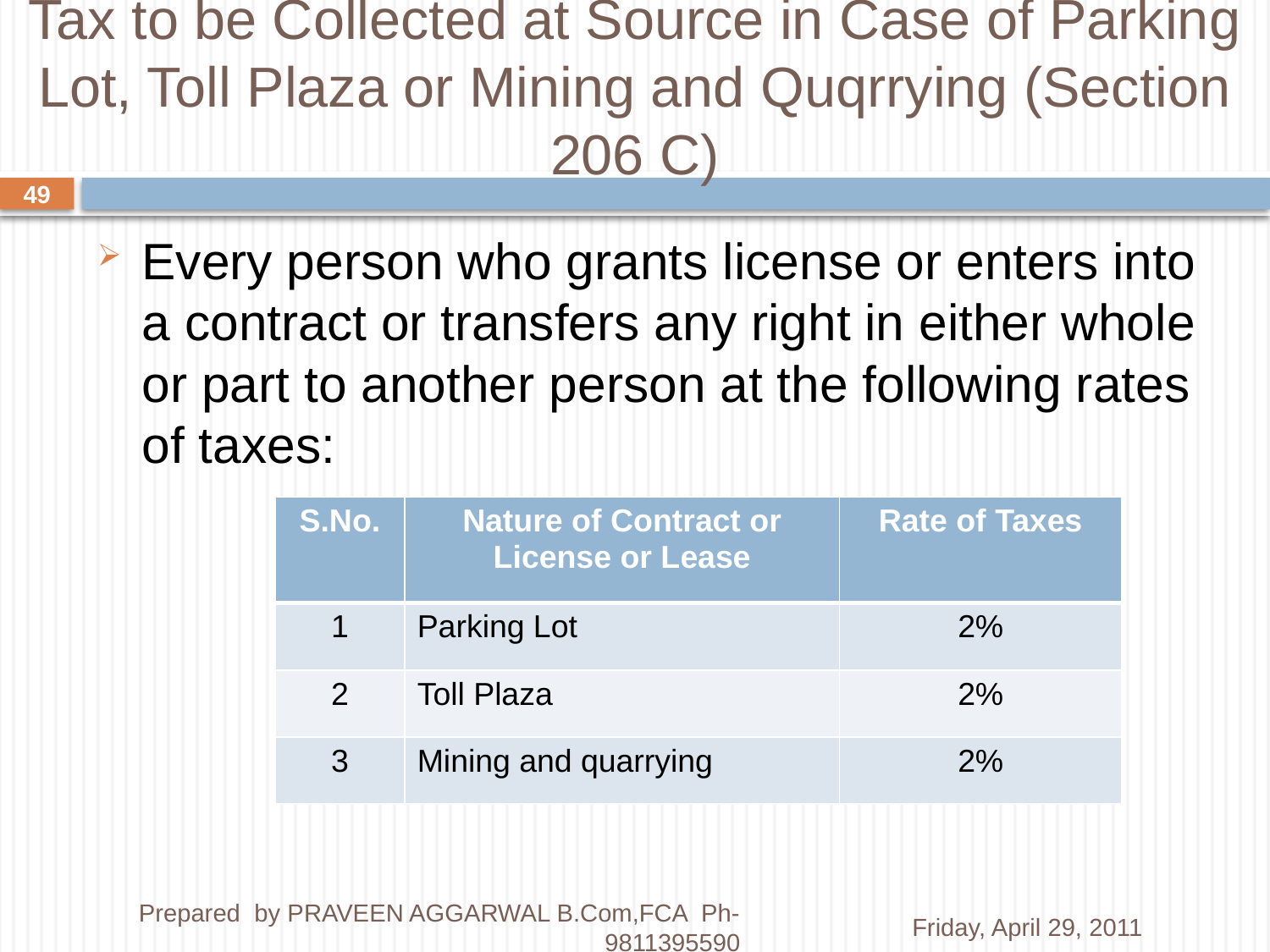

# Tax to be Collected at Source in Case of Parking Lot, Toll Plaza or Mining and Quqrrying (Section 206 C)
49
Every person who grants license or enters into a contract or transfers any right in either whole or part to another person at the following rates of taxes:

| S.No. | Nature of Contract or License or Lease | Rate of Taxes |
| --- | --- | --- |
| 1 | Parking Lot | 2% |
| 2 | Toll Plaza | 2% |
| 3 | Mining and quarrying | 2% |
Prepared  by PRAVEEN AGGARWAL B.Com,FCA  Ph-9811395590
Friday, April 29, 2011